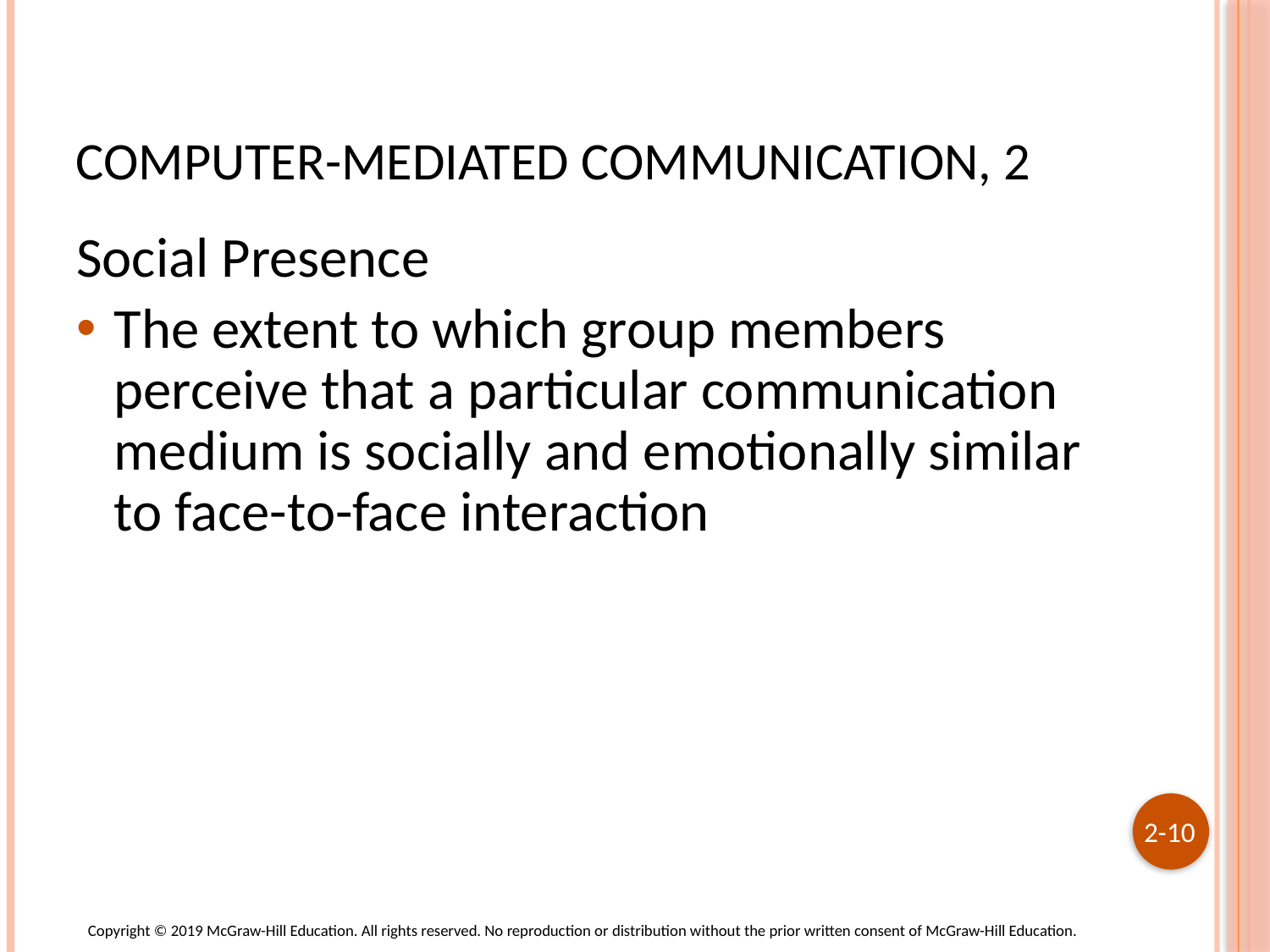

# Computer-Mediated Communication, 2
Social Presence
The extent to which group members perceive that a particular communication medium is socially and emotionally similar to face-to-face interaction